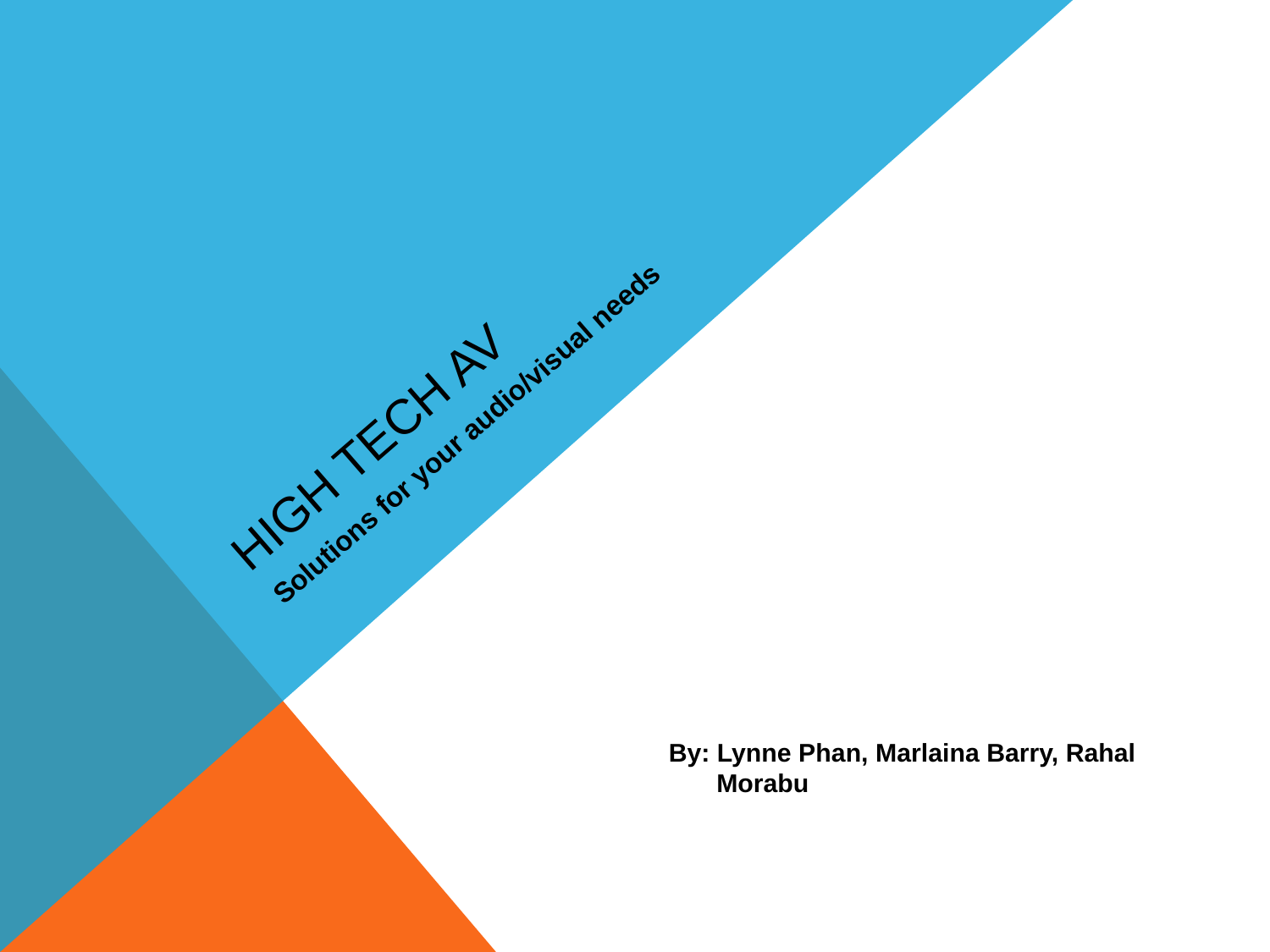

# High tech av
Solutions for your audio/visual needs
By: Lynne Phan, Marlaina Barry, Rahal Morabu